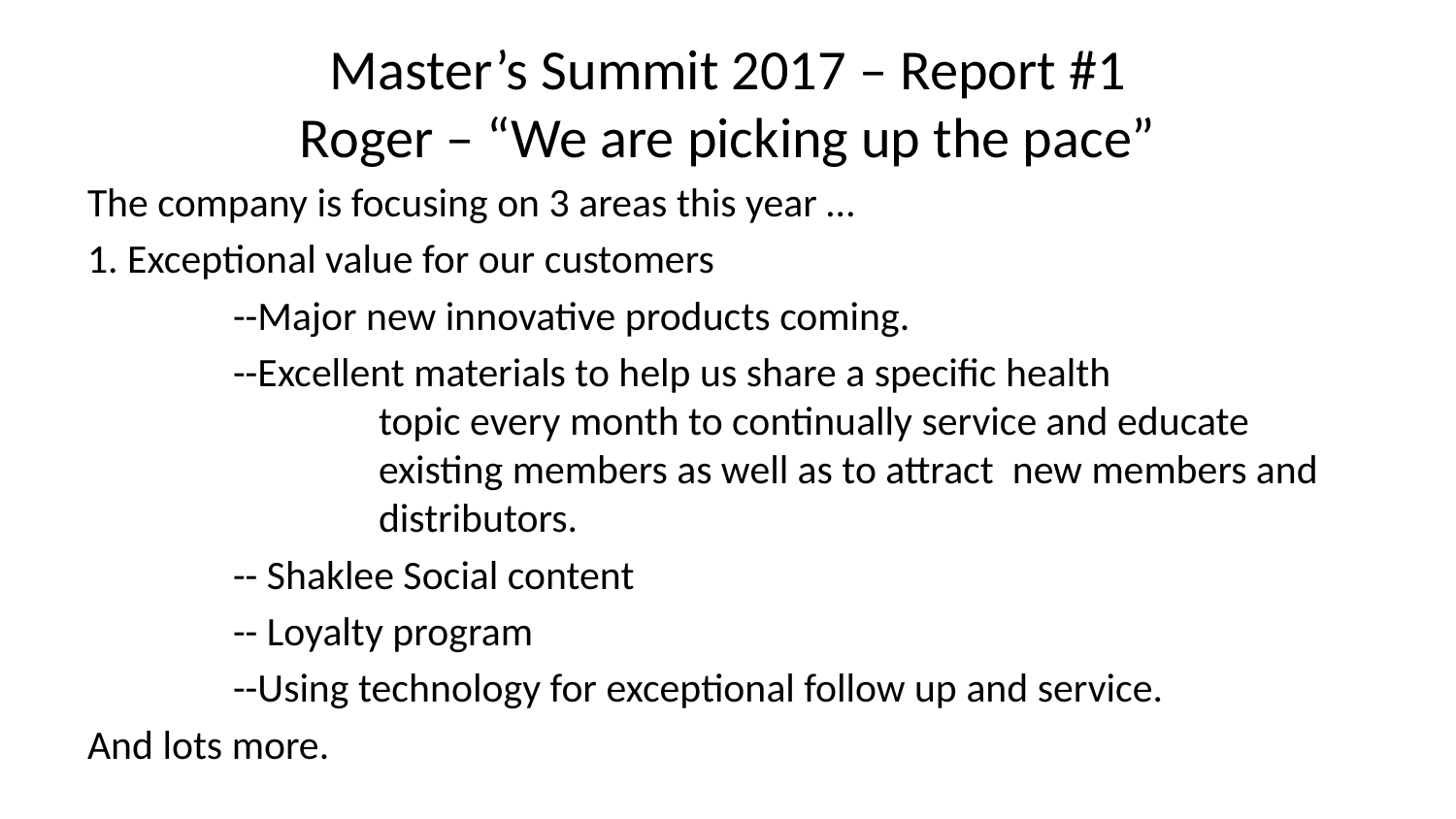

# Master’s Summit 2017 – Report #1 Roger – “We are picking up the pace”
The company is focusing on 3 areas this year …
1. Exceptional value for our customers
	--Major new innovative products coming.
	--Excellent materials to help us share a specific health 			topic every month to continually service and educate 		existing members as well as to attract  new members and 		distributors.
	-- Shaklee Social content
	-- Loyalty program
	--Using technology for exceptional follow up and service.
And lots more.